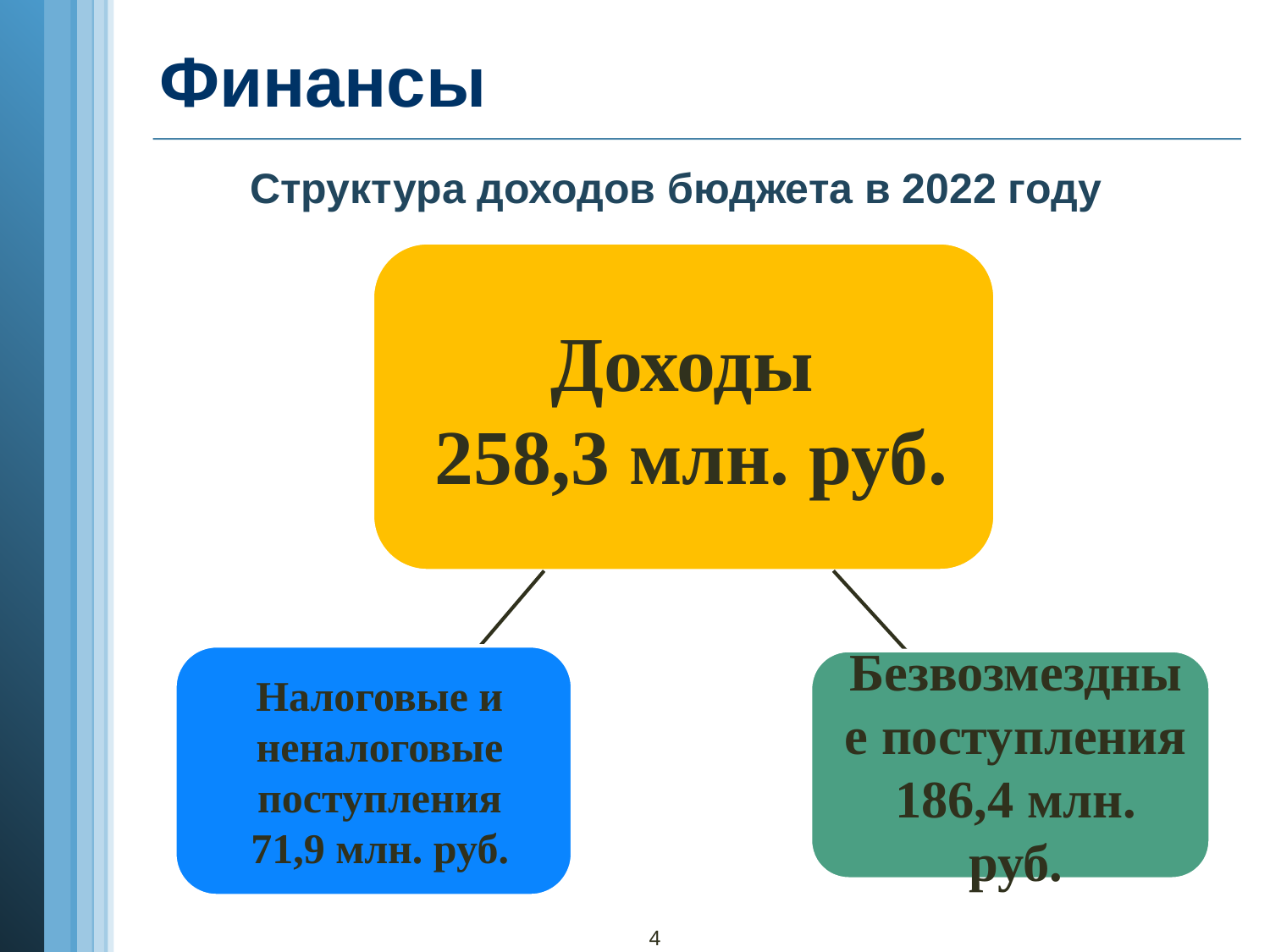

# Финансы
Структура доходов бюджета в 2022 году
Доходы
258,3 млн. руб.
Безвозмездные поступления 186,4 млн. руб.
Налоговые и неналоговые поступления
71,9 млн. руб.
4